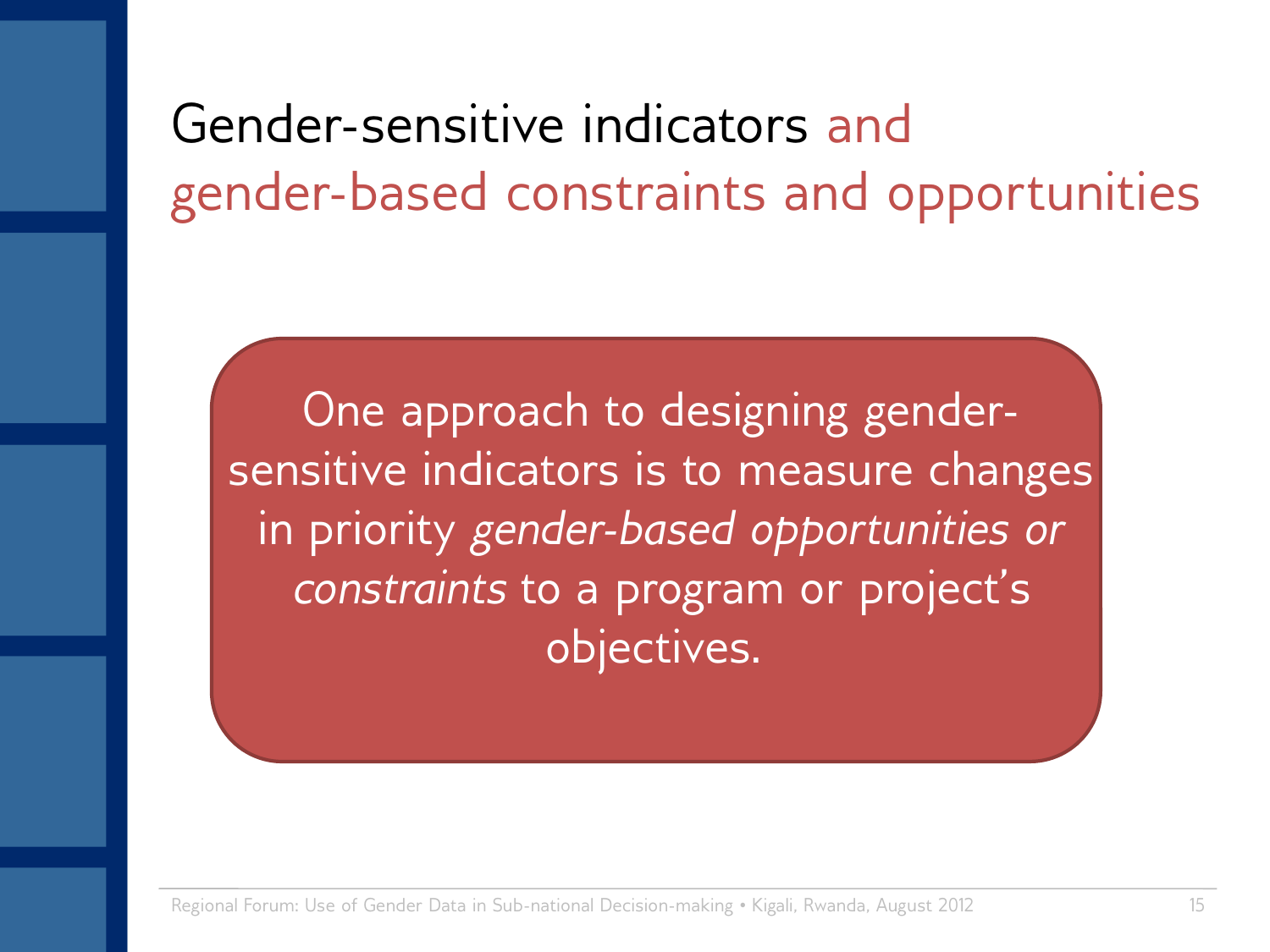

# Gender-sensitive indicators and gender-based constraints and opportunities

One approach to designing gender-sensitive indicators is to measure changes in priority gender-based opportunities or constraints to a program or project’s objectives.